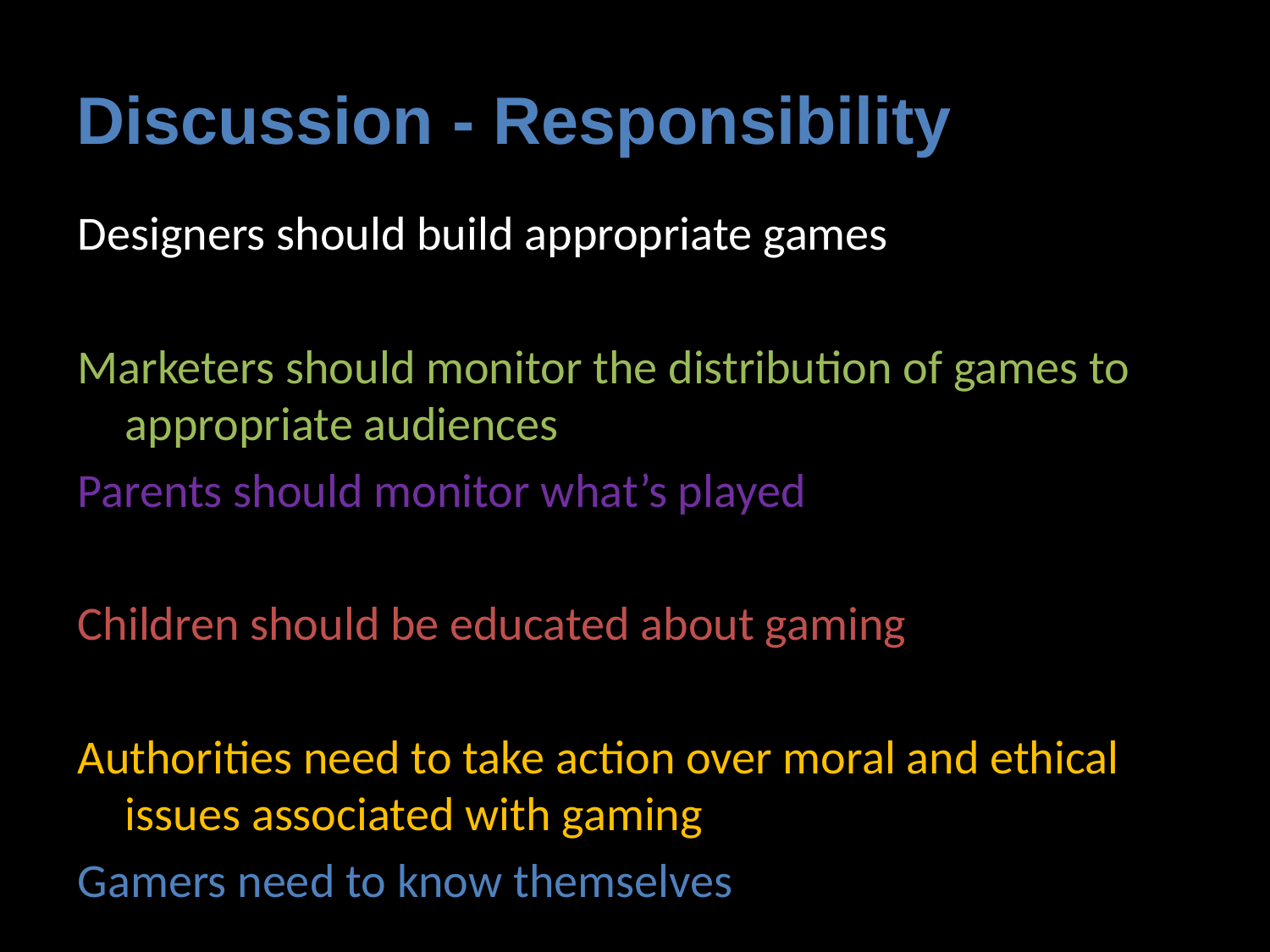

# Discussion - Responsibility
Designers should build appropriate games

Marketers should monitor the distribution of games to appropriate audiences
Parents should monitor what’s played

Children should be educated about gaming

Authorities need to take action over moral and ethical issues associated with gaming
Gamers need to know themselves